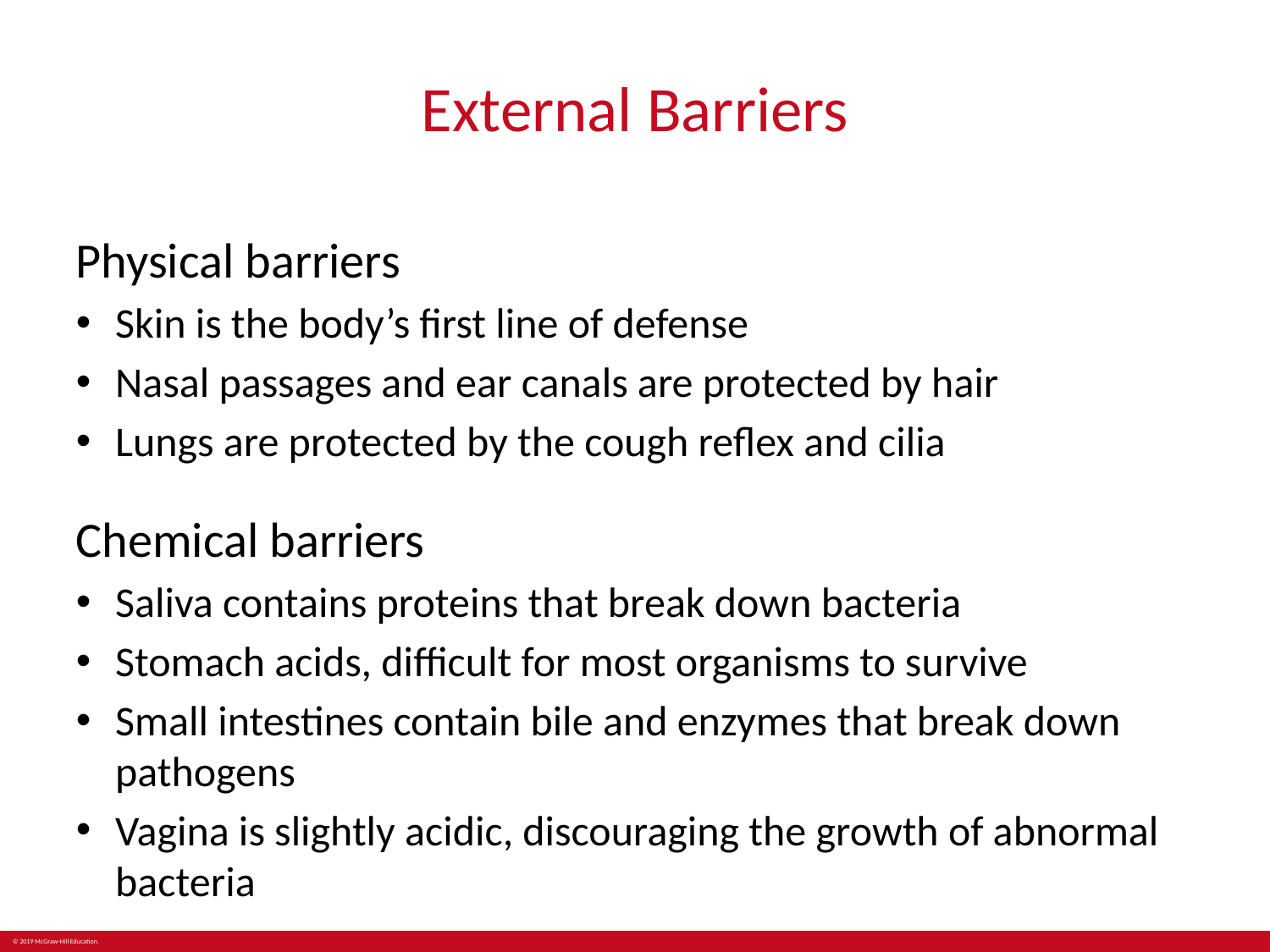

# External Barriers
Physical barriers
Skin is the body’s first line of defense
Nasal passages and ear canals are protected by hair
Lungs are protected by the cough reflex and cilia
Chemical barriers
Saliva contains proteins that break down bacteria
Stomach acids, difficult for most organisms to survive
Small intestines contain bile and enzymes that break down pathogens
Vagina is slightly acidic, discouraging the growth of abnormal bacteria